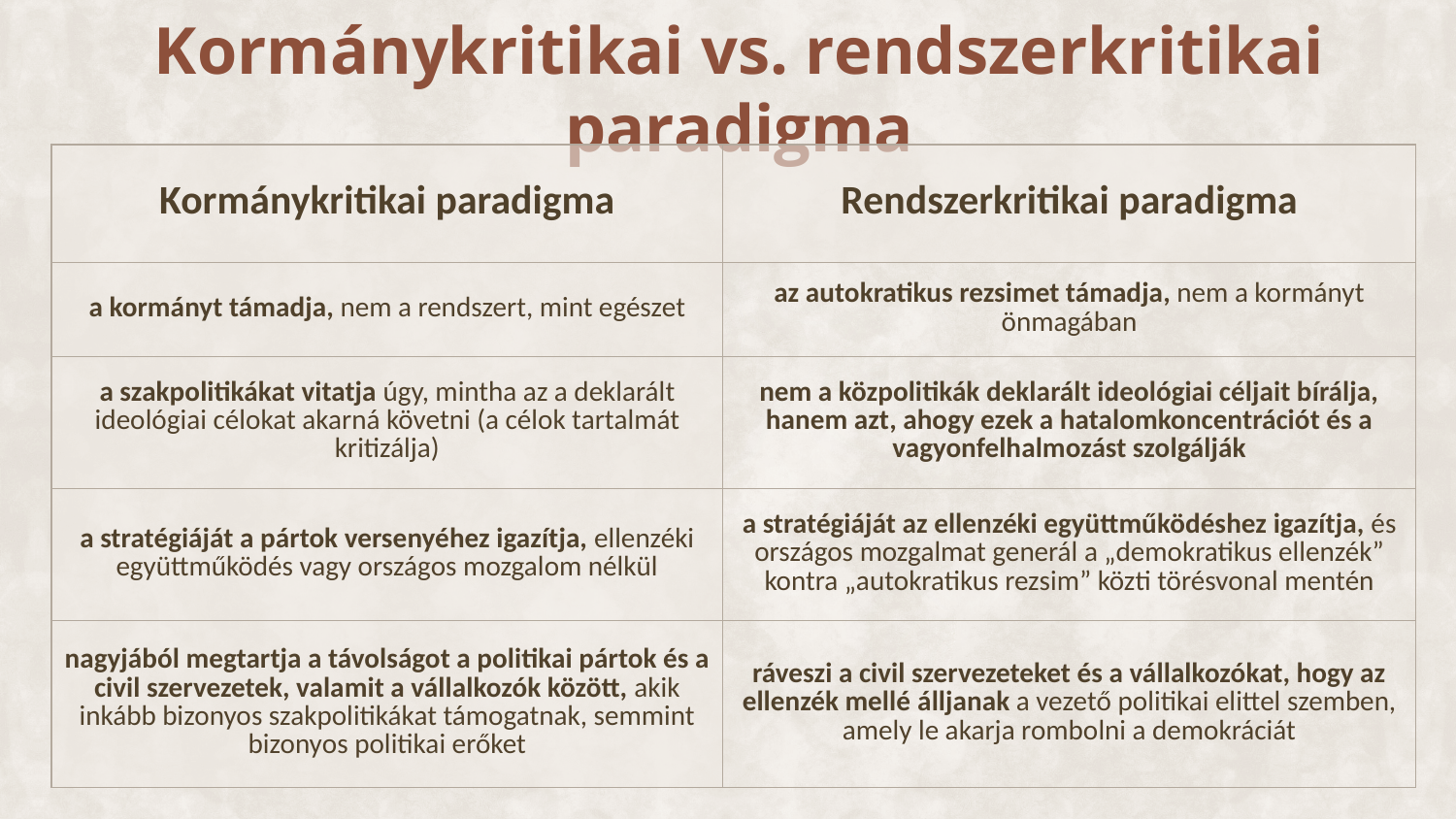

# Kormánykritikai vs. rendszerkritikai paradigma
| Kormánykritikai paradigma | Rendszerkritikai paradigma |
| --- | --- |
| a kormányt támadja, nem a rendszert, mint egészet | az autokratikus rezsimet támadja, nem a kormányt önmagában |
| a szakpolitikákat vitatja úgy, mintha az a deklarált ideológiai célokat akarná követni (a célok tartalmát kritizálja) | nem a közpolitikák deklarált ideológiai céljait bírálja, hanem azt, ahogy ezek a hatalomkoncentrációt és a vagyonfelhalmozást szolgálják |
| a stratégiáját a pártok versenyéhez igazítja, ellenzéki együttműködés vagy országos mozgalom nélkül | a stratégiáját az ellenzéki együttműködéshez igazítja, és országos mozgalmat generál a „demokratikus ellenzék” kontra „autokratikus rezsim” közti törésvonal mentén |
| nagyjából megtartja a távolságot a politikai pártok és a civil szervezetek, valamit a vállalkozók között, akik inkább bizonyos szakpolitikákat támogatnak, semmint bizonyos politikai erőket | ráveszi a civil szervezeteket és a vállalkozókat, hogy az ellenzék mellé álljanak a vezető politikai elittel szemben, amely le akarja rombolni a demokráciát |